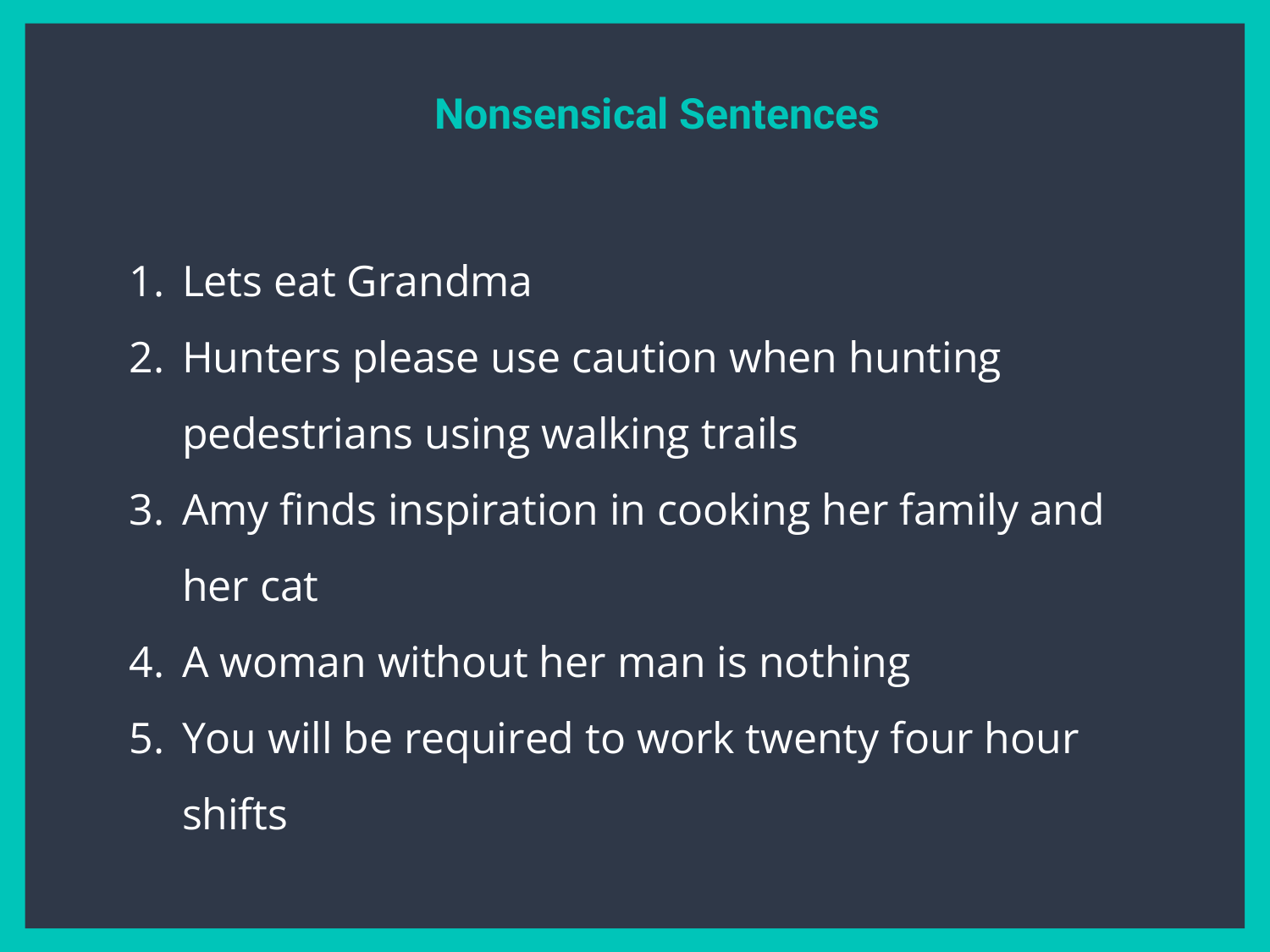

Nonsensical Sentences
Lets eat Grandma
Hunters please use caution when hunting pedestrians using walking trails
Amy finds inspiration in cooking her family and her cat
A woman without her man is nothing
You will be required to work twenty four hour shifts